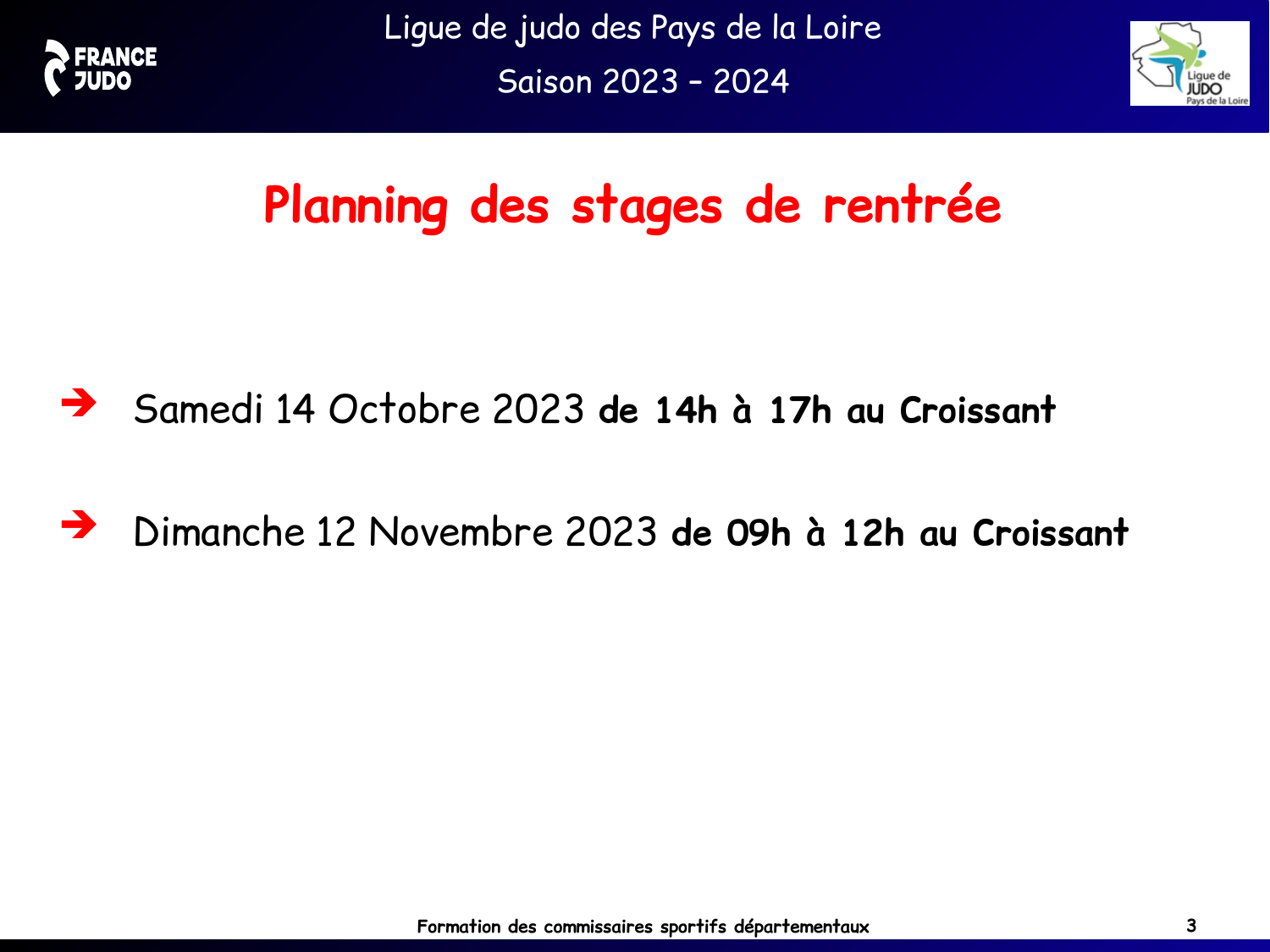

Planning des stages de rentrée
Samedi 14 Octobre 2023 de 14h à 17h au Croissant

Dimanche 12 Novembre 2023 de 09h à 12h au Croissant